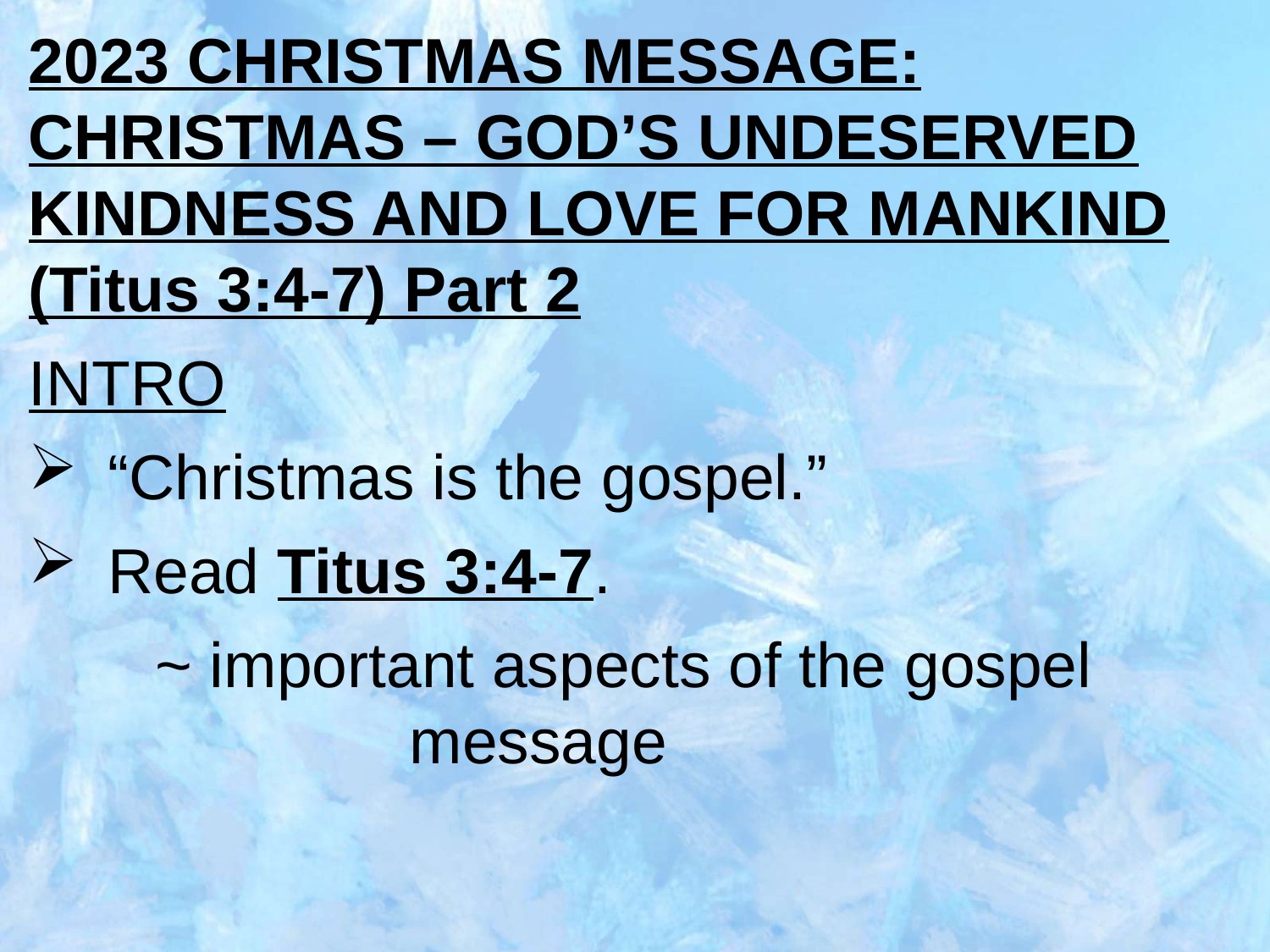

2023 CHRISTMAS MESSAGE: CHRISTMAS – GOD’S UNDESERVED KINDNESS AND LOVE FOR MANKIND (Titus 3:4-7) Part 2
INTRO
“Christmas is the gospel.”
Read Titus 3:4-7.
	~ important aspects of the gospel 				message